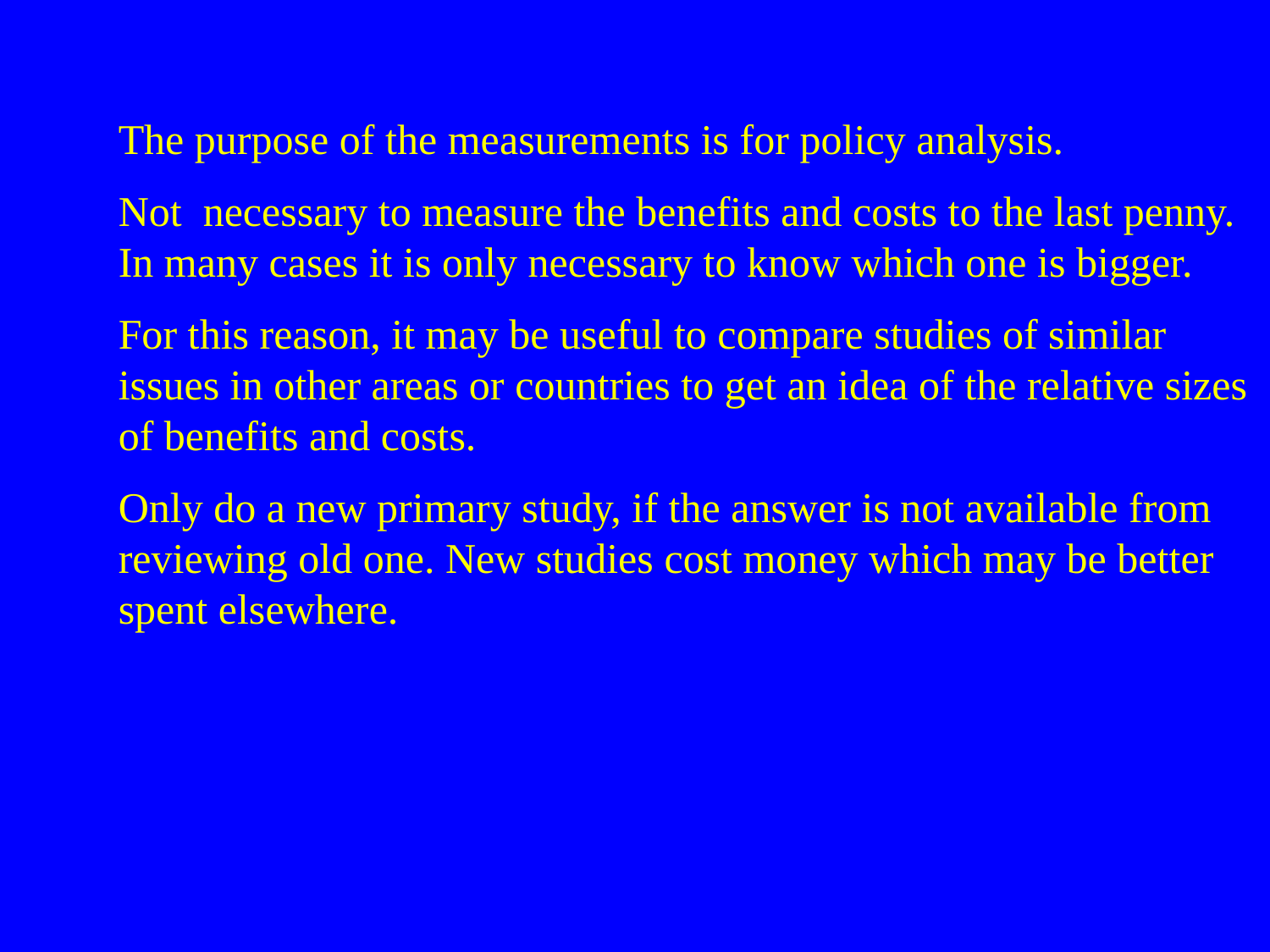

The purpose of the measurements is for policy analysis.
Not  necessary to measure the benefits and costs to the last penny.  In many cases it is only necessary to know which one is bigger.
For this reason, it may be useful to compare studies of similar issues in other areas or countries to get an idea of the relative sizes of benefits and costs.
Only do a new primary study, if the answer is not available from reviewing old one. New studies cost money which may be better spent elsewhere.